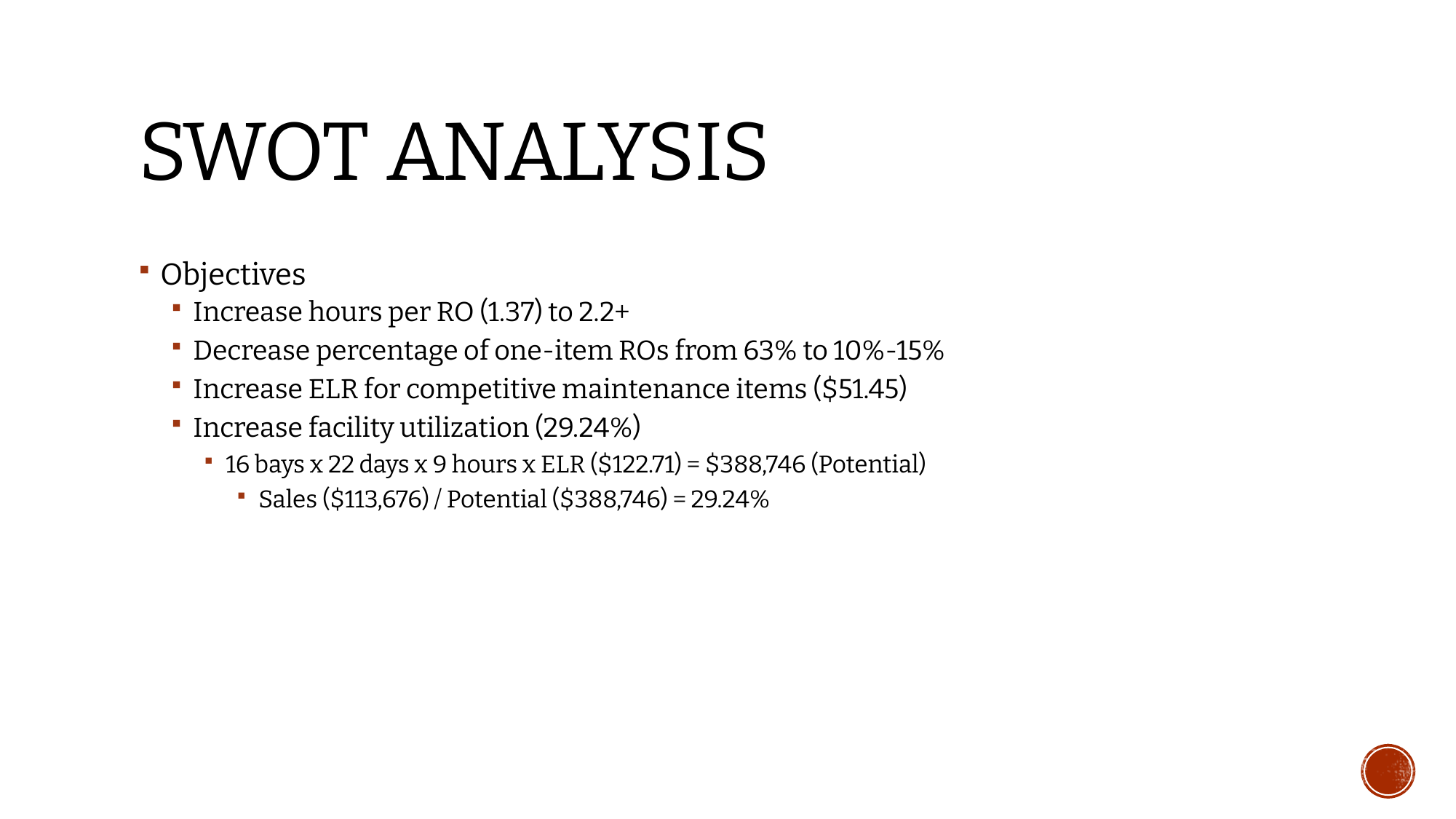

# SWOT Analysis
Objectives
Increase hours per RO (1.37) to 2.2+
Decrease percentage of one-item ROs from 63% to 10%-15%
Increase ELR for competitive maintenance items ($51.45)
Increase facility utilization (29.24%)
16 bays x 22 days x 9 hours x ELR ($122.71) = $388,746 (Potential)
Sales ($113,676) / Potential ($388,746) = 29.24%